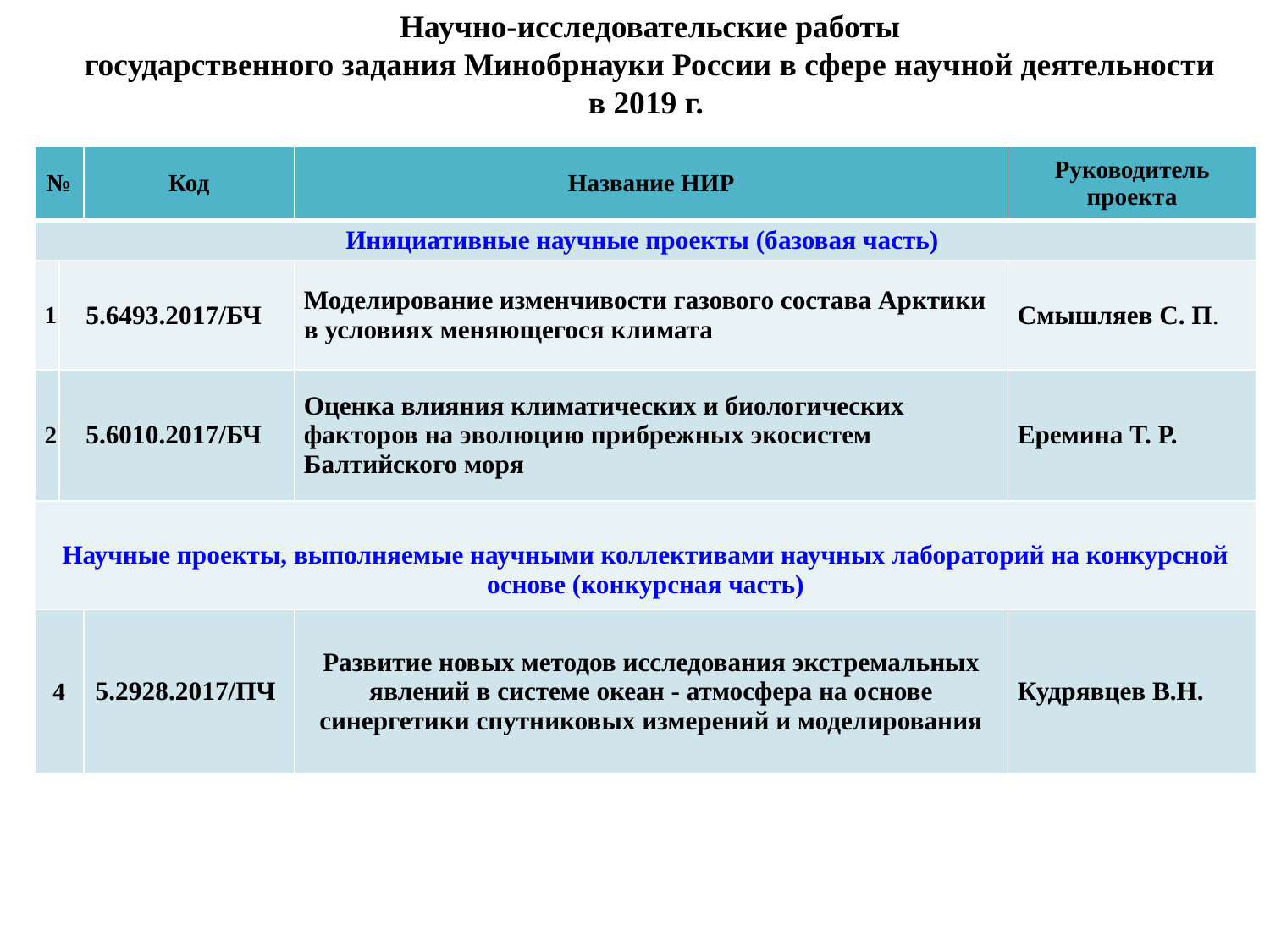

Научно-исследовательские работы
государственного задания Минобрнауки России в сфере научной деятельности в 2019 г.
| № |  | Код | Название НИР | Руководитель проекта |
| --- | --- | --- | --- | --- |
| Инициативные научные проекты (базовая часть) |  |  |  |  |
| 1 | 5.6493.2017/БЧ |  | Моделирование изменчивости газового состава Арктики в условиях меняющегося климата | Смышляев С. П. |
| 2 | 5.6010.2017/БЧ |  | Оценка влияния климатических и биологических факторов на эволюцию прибрежных экосистем Балтийского моря | Еремина Т. Р. |
| Научные проекты, выполняемые научными коллективами научных лабораторий на конкурсной основе (конкурсная часть) |  |  |  |  |
| 4 |  | 5.2928.2017/ПЧ | Развитие новых методов исследования экстремальных явлений в системе океан - атмосфера на основе синергетики спутниковых измерений и моделирования | Кудрявцев В.Н. |